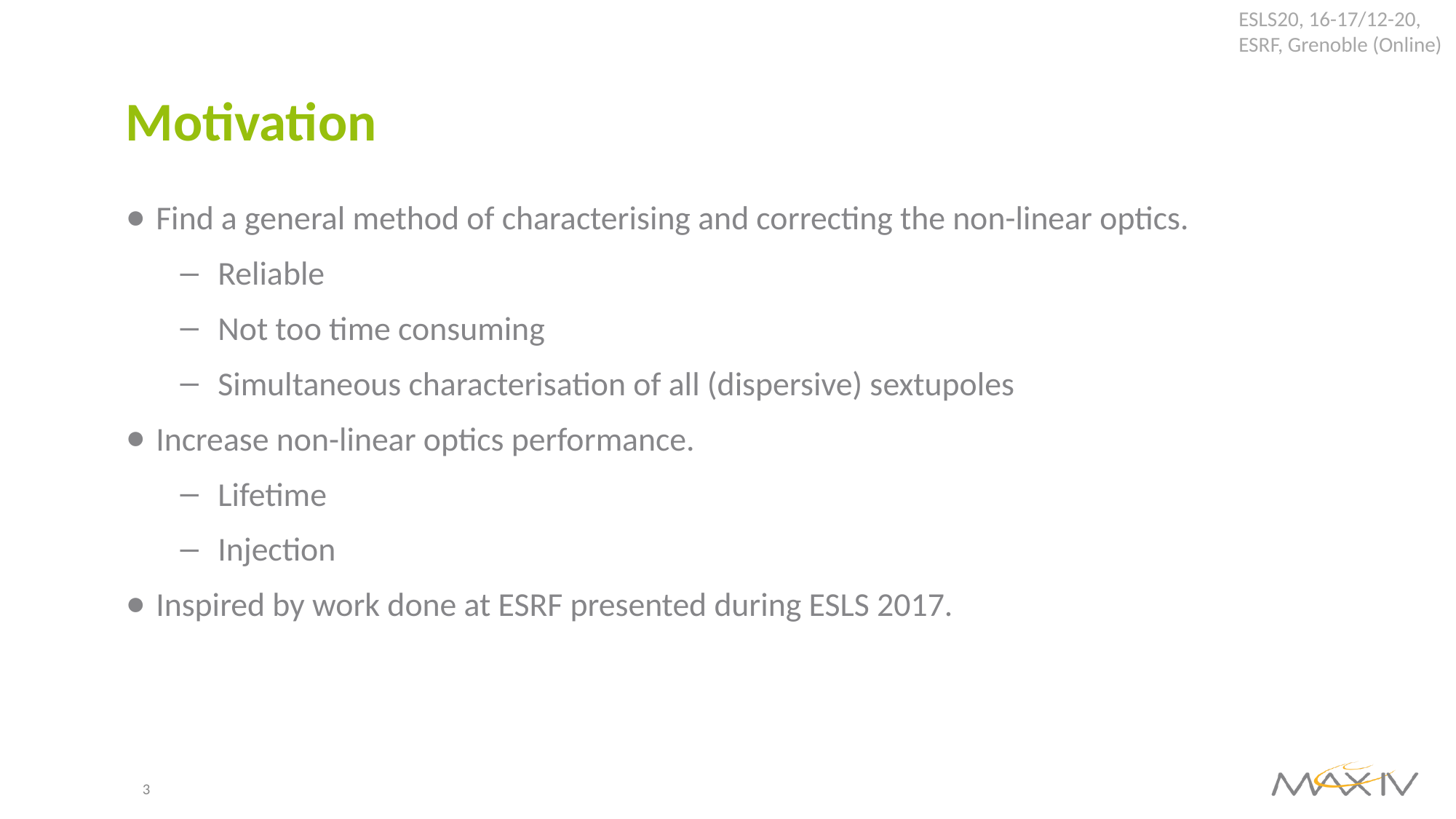

# Motivation
Find a general method of characterising and correcting the non-linear optics.
Reliable
Not too time consuming
Simultaneous characterisation of all (dispersive) sextupoles
Increase non-linear optics performance.
Lifetime
Injection
Inspired by work done at ESRF presented during ESLS 2017.
3